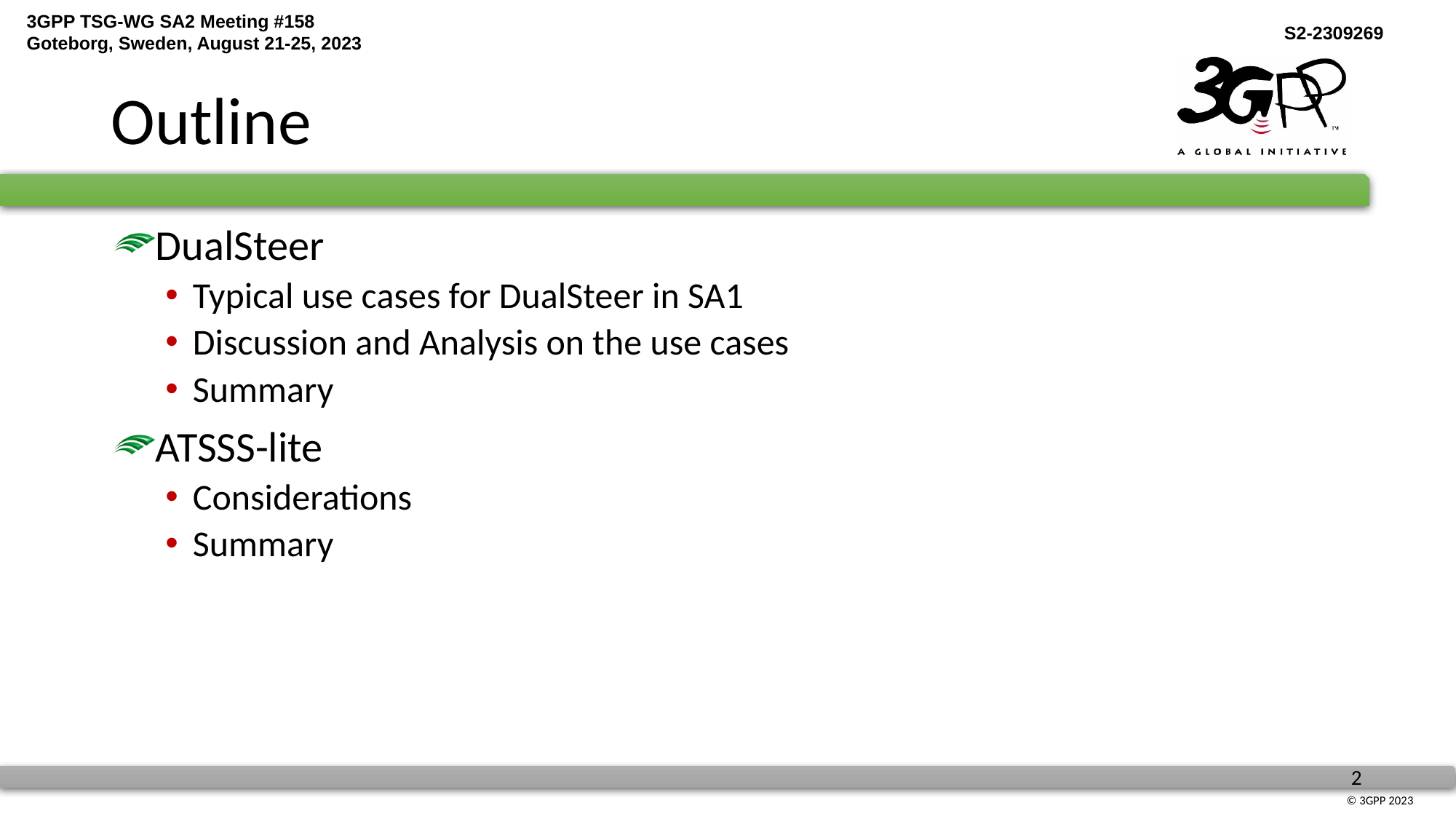

# Outline
DualSteer
Typical use cases for DualSteer in SA1
Discussion and Analysis on the use cases
Summary
ATSSS-lite
Considerations
Summary